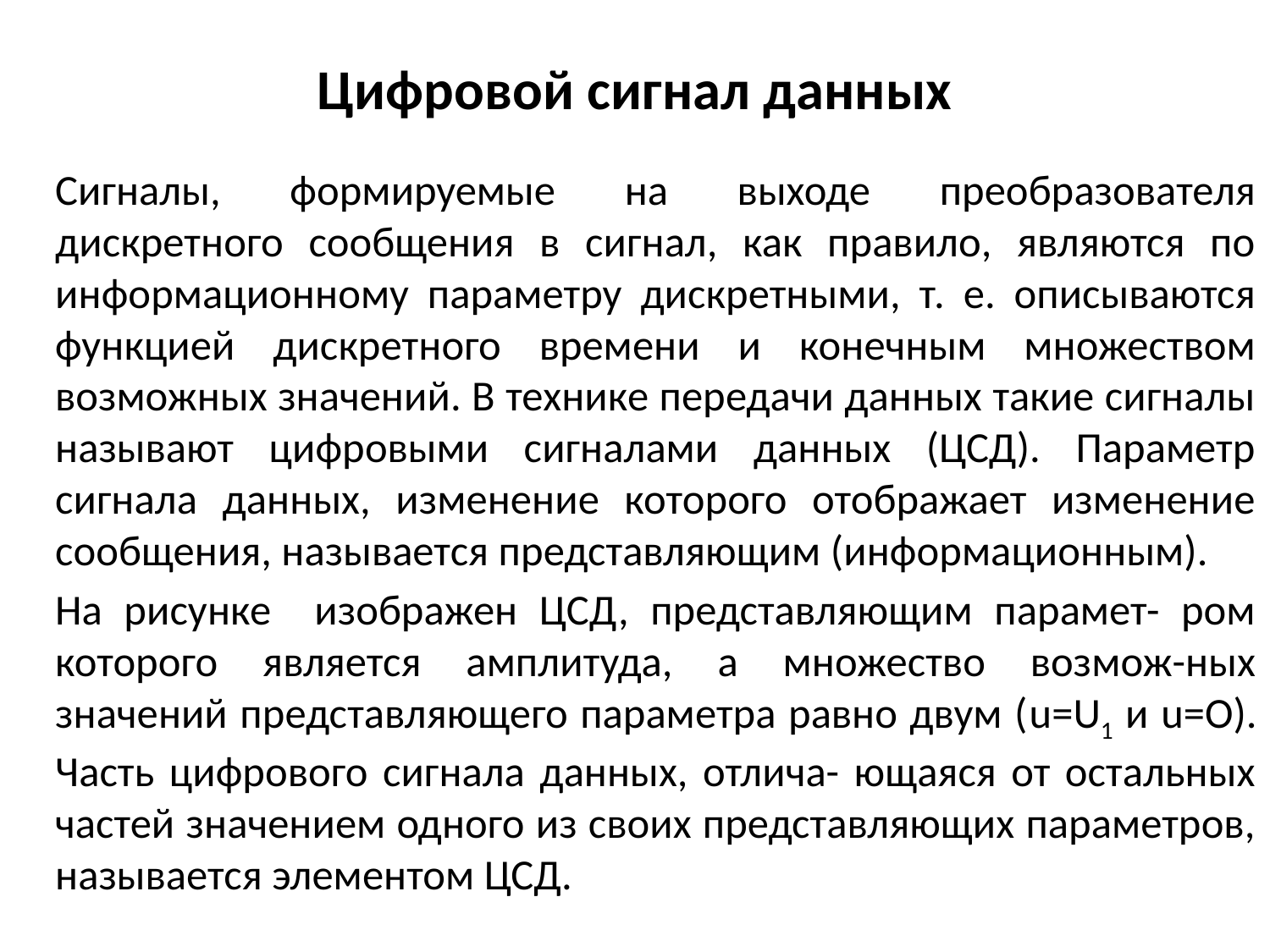

# Цифровой сигнал данных
	Сигналы, формируемые на выходе преобразователя дискретного сообщения в сигнал, как правило, являются по информационному параметру дискретными, т. е. описываются функцией дискретного времени и конечным множеством возможных значений. В технике передачи данных такие сигналы называют цифровыми сигналами данных (ЦСД). Параметр сигнала данных, изменение которого отображает изменение сообщения, называется представляющим (информационным).
	На рисунке  изображен ЦСД, представляющим парамет- ром которого является амплитуда, а множество возмож-ных значений представляющего параметра равно двум (u=U1 и u=О). Часть цифрового сигнала данных, отлича- ющаяся от остальных частей значением одного из своих представляющих параметров, называется элементом ЦСД.